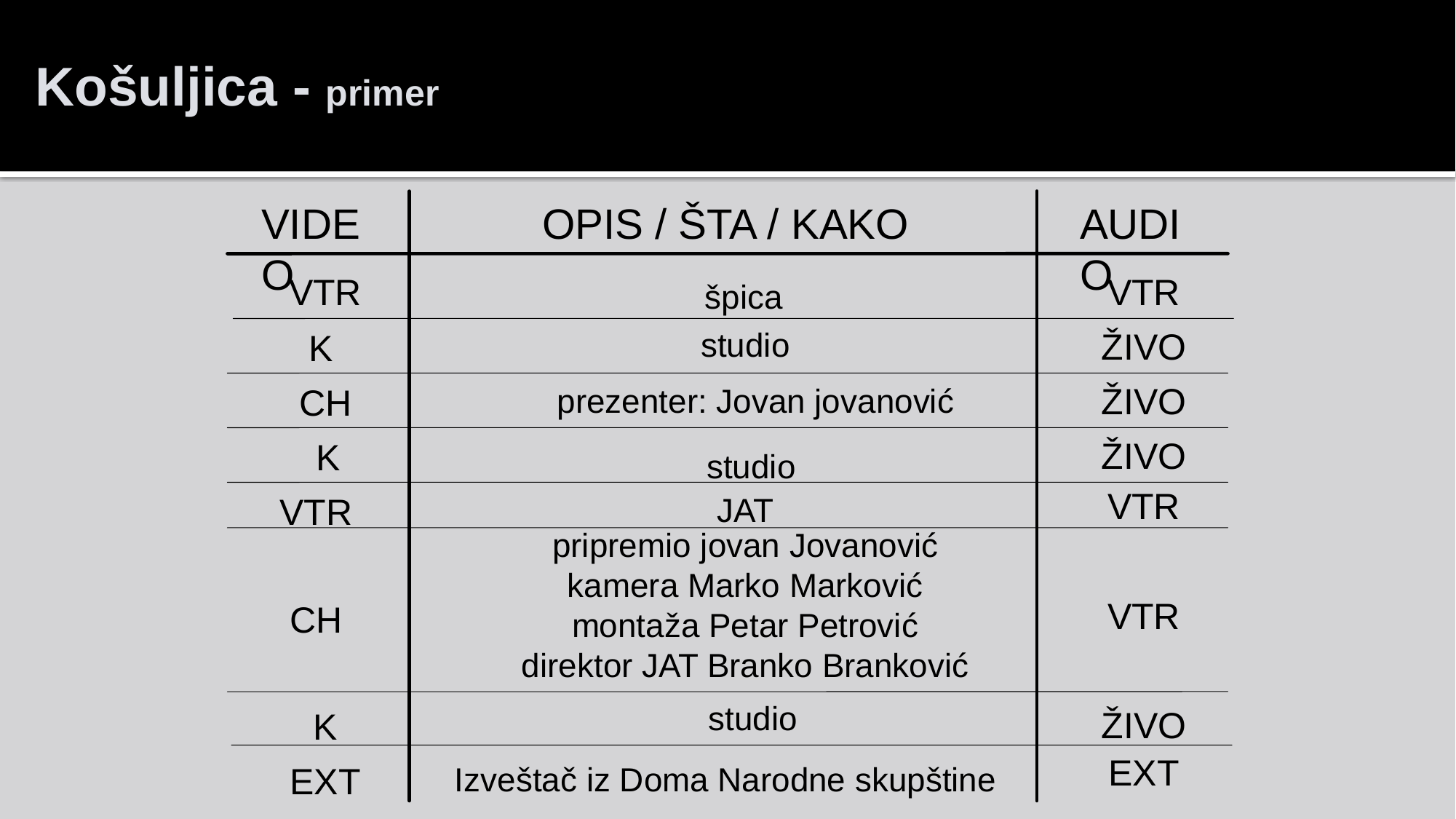

# Košuljica - primer
VIDEO
OPIS / ŠTA / KAKO
AUDIO
VTR
VTR
špica
studio
ŽIVO
K
ŽIVO
CH
prezenter: Jovan jovanović
ŽIVO
K
studio
VTR
VTR
JAT
pripremio jovan Jovanović
kamera Marko Marković
montaža Petar Petrović
direktor JAT Branko Branković
VTR
CH
studio
ŽIVO
K
EXT
EXT
Izveštač iz Doma Narodne skupštine